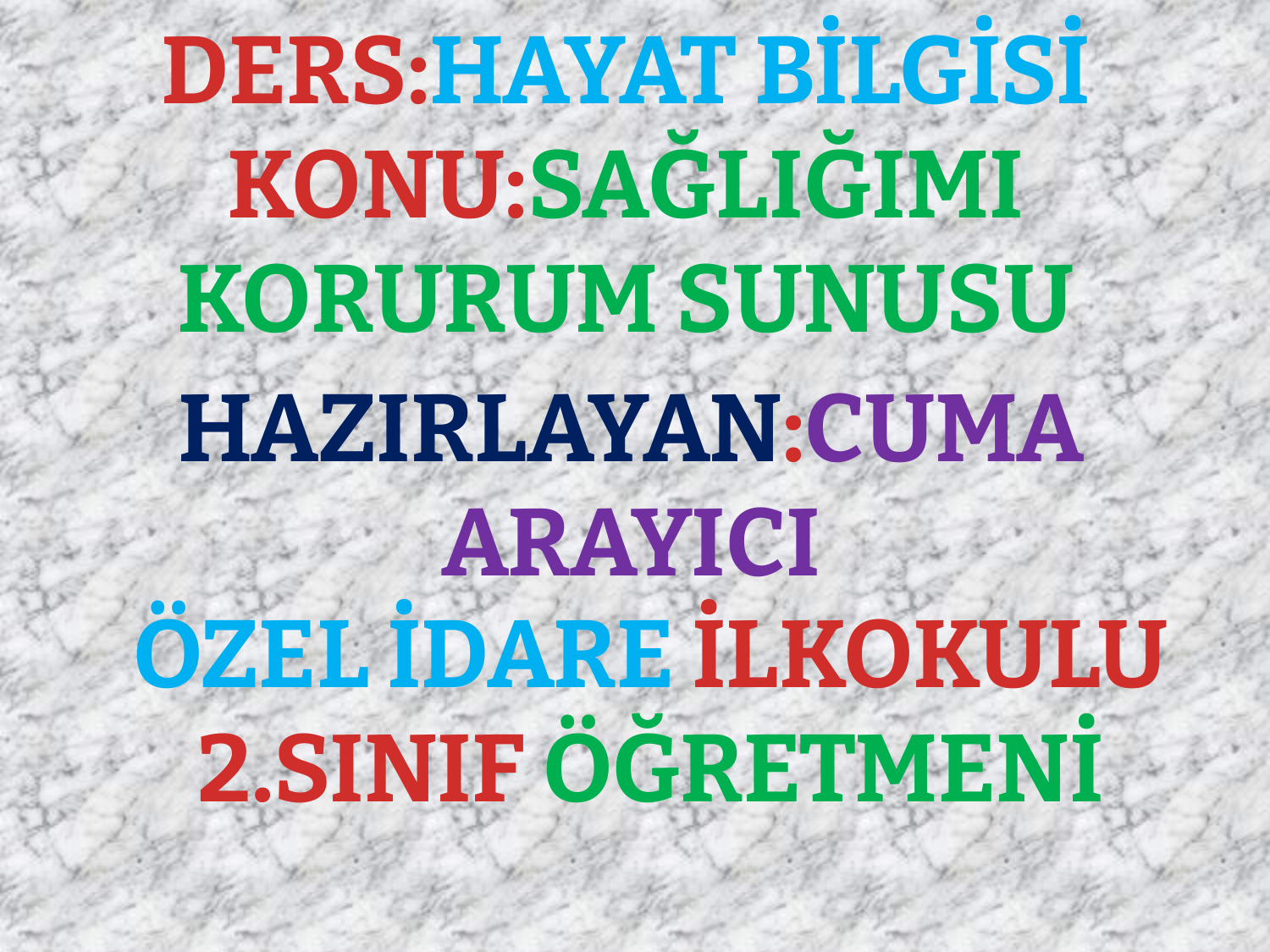

DERS:HAYAT BİLGİSİ
KONU:SAĞLIĞIMI KORURUM SUNUSU
HAZIRLAYAN:CUMA ARAYICI
ÖZEL İDARE İLKOKULU 2.SINIF ÖĞRETMENİ